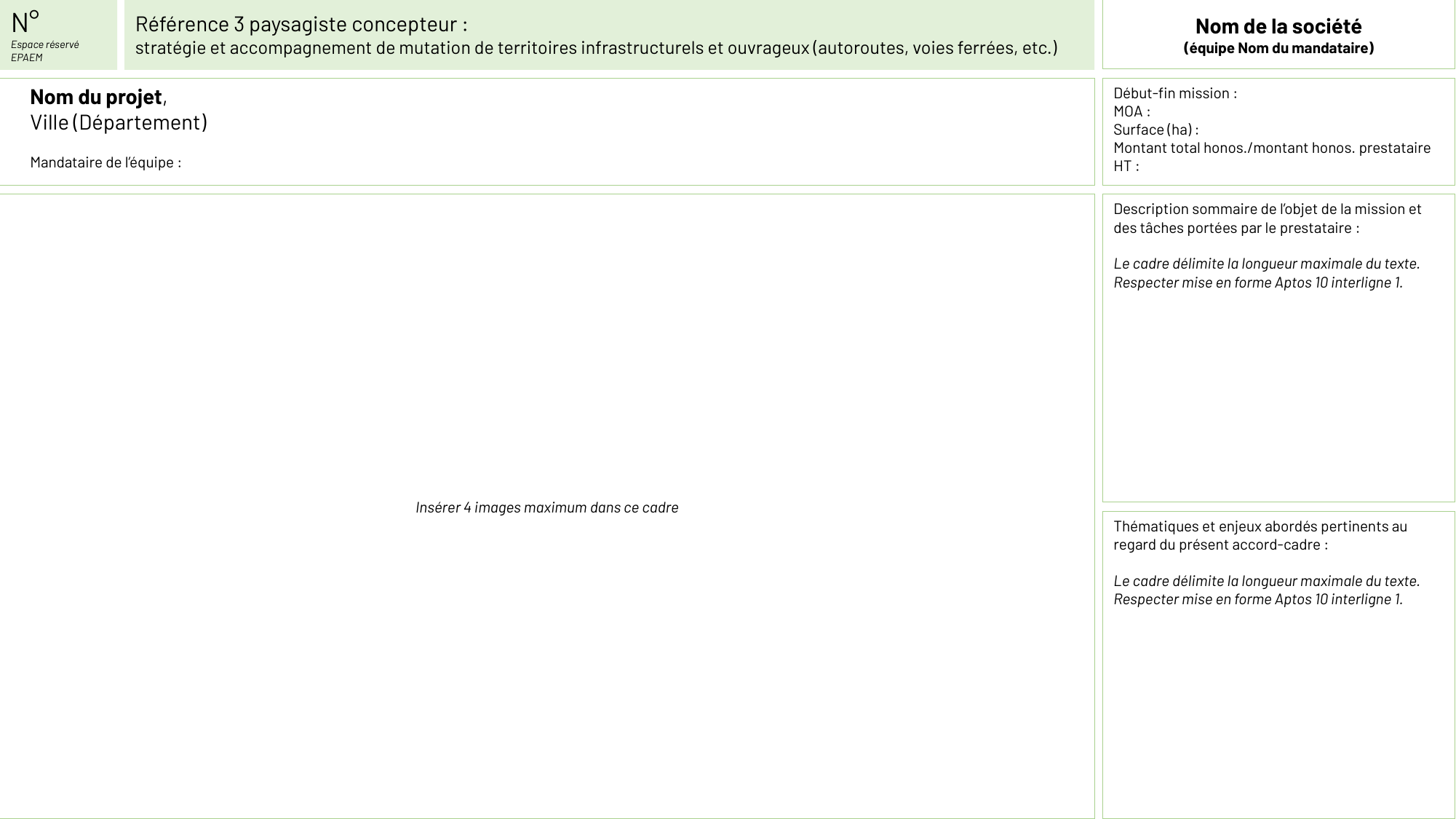

N°
Espace réservé EPAEM
Nom de la société
(équipe Nom du mandataire)
Référence 3 paysagiste concepteur :
stratégie et accompagnement de mutation de territoires infrastructurels et ouvrageux (autoroutes, voies ferrées, etc.)
Nom du projet,
Ville (Département)

Mandataire de l’équipe :
Début-fin mission :
MOA :
Surface (ha) :
Montant total honos./montant honos. prestataire HT :
Insérer 4 images maximum dans ce cadre
Description sommaire de l’objet de la mission et des tâches portées par le prestataire :

Le cadre délimite la longueur maximale du texte. Respecter mise en forme Aptos 10 interligne 1.
Thématiques et enjeux abordés pertinents au regard du présent accord-cadre :

Le cadre délimite la longueur maximale du texte. Respecter mise en forme Aptos 10 interligne 1.